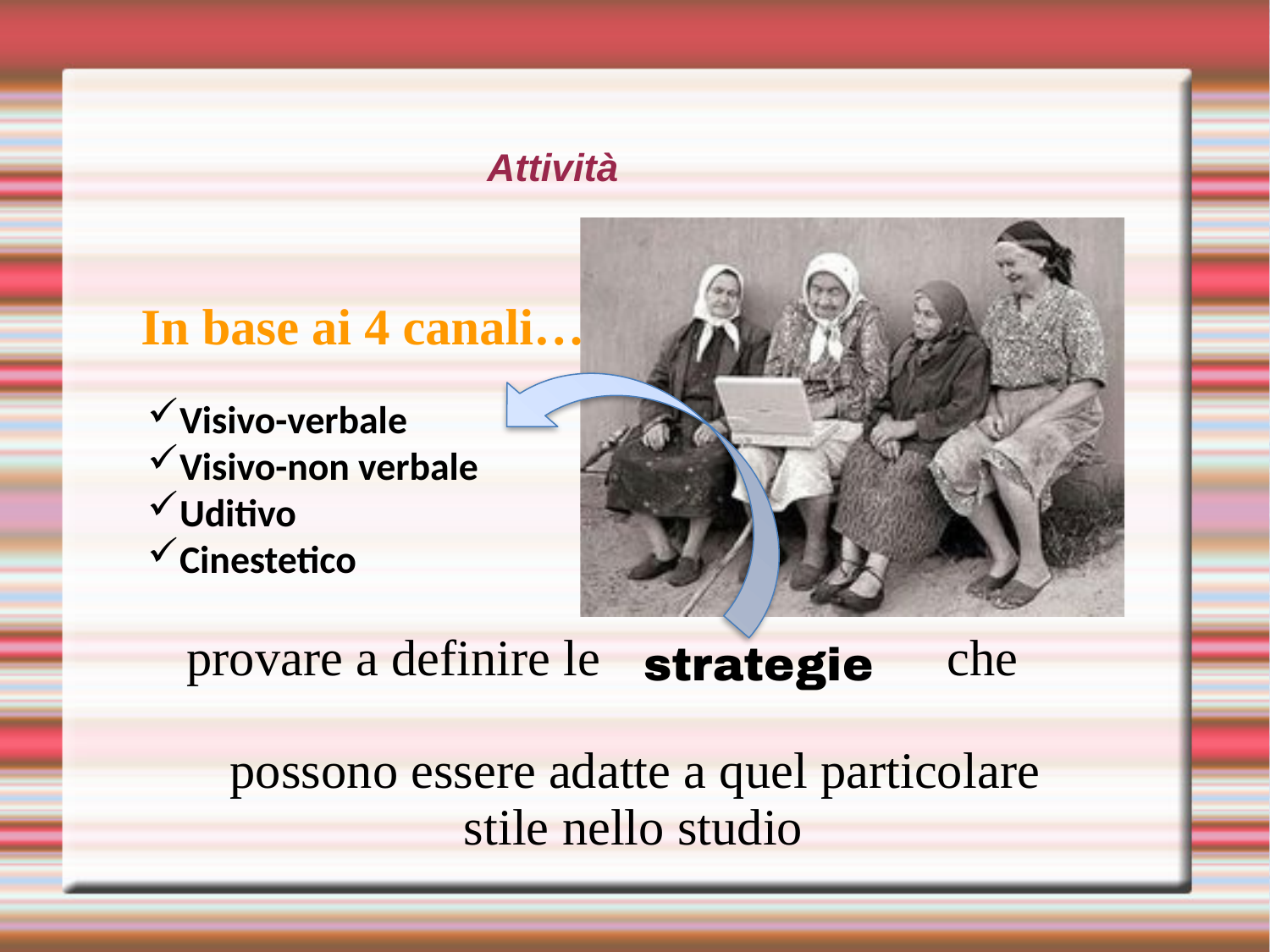

Attività

In
base
ai
4
canali…
Visivo-verbale
Visivo-non verbale
Uditivo
Cinestetico

 strategie
provare a definire le
che
possono essere adatte a quel particolare
stile nello studio